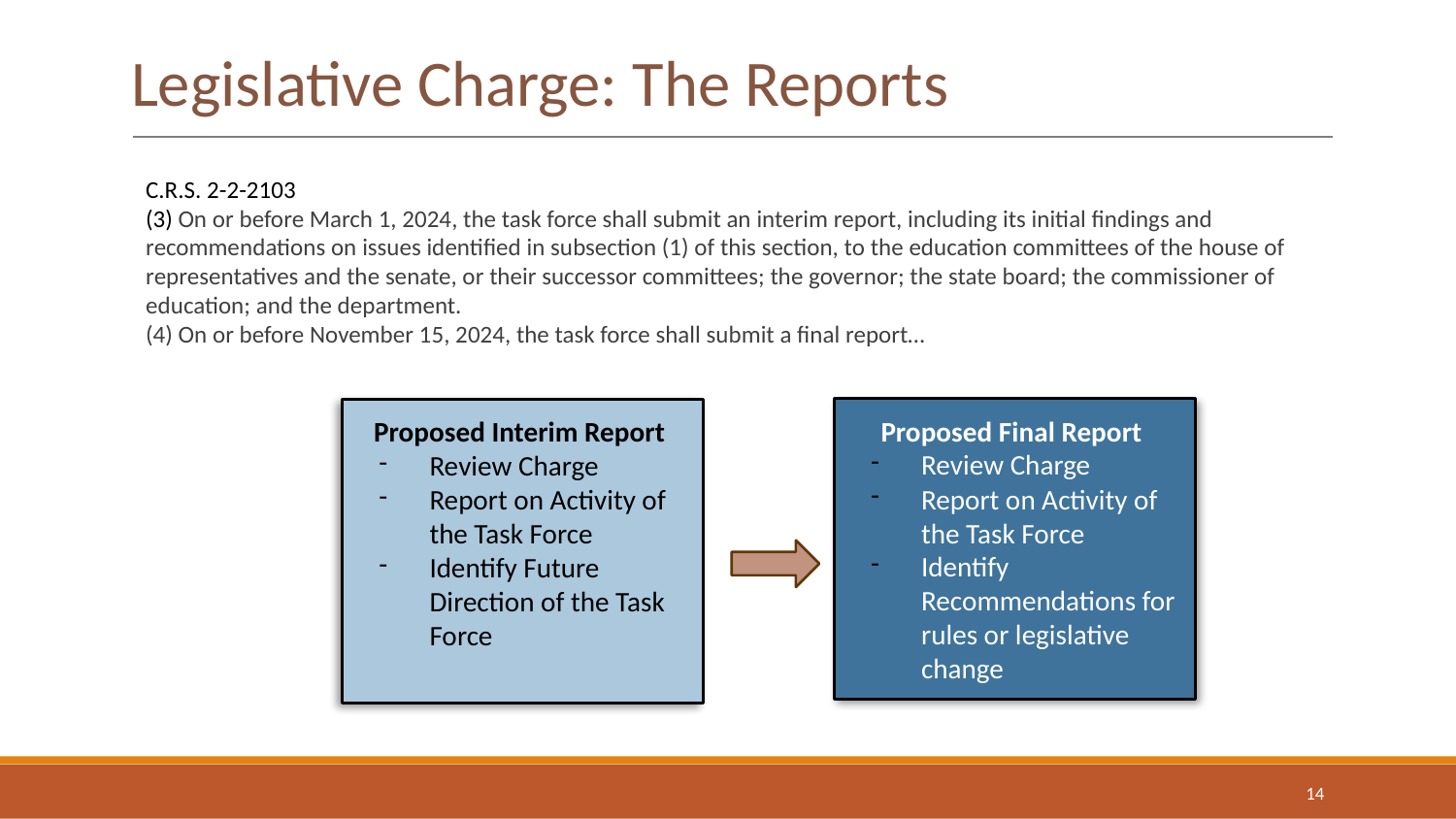

# Legislative Charge: The Reports

C.R.S. 2-2-2103
(3) On or before March 1, 2024, the task force shall submit an interim report, including its initial findings and recommendations on issues identified in subsection (1) of this section, to the education committees of the house of representatives and the senate, or their successor committees; the governor; the state board; the commissioner of education; and the department.
(4) On or before November 15, 2024, the task force shall submit a final report…

Proposed Final Report
Review Charge
Report on Activity of the Task Force
Identify Recommendations for rules or legislative change
Proposed Interim Report
Review Charge
Report on Activity of the Task Force
Identify Future Direction of the Task Force

14